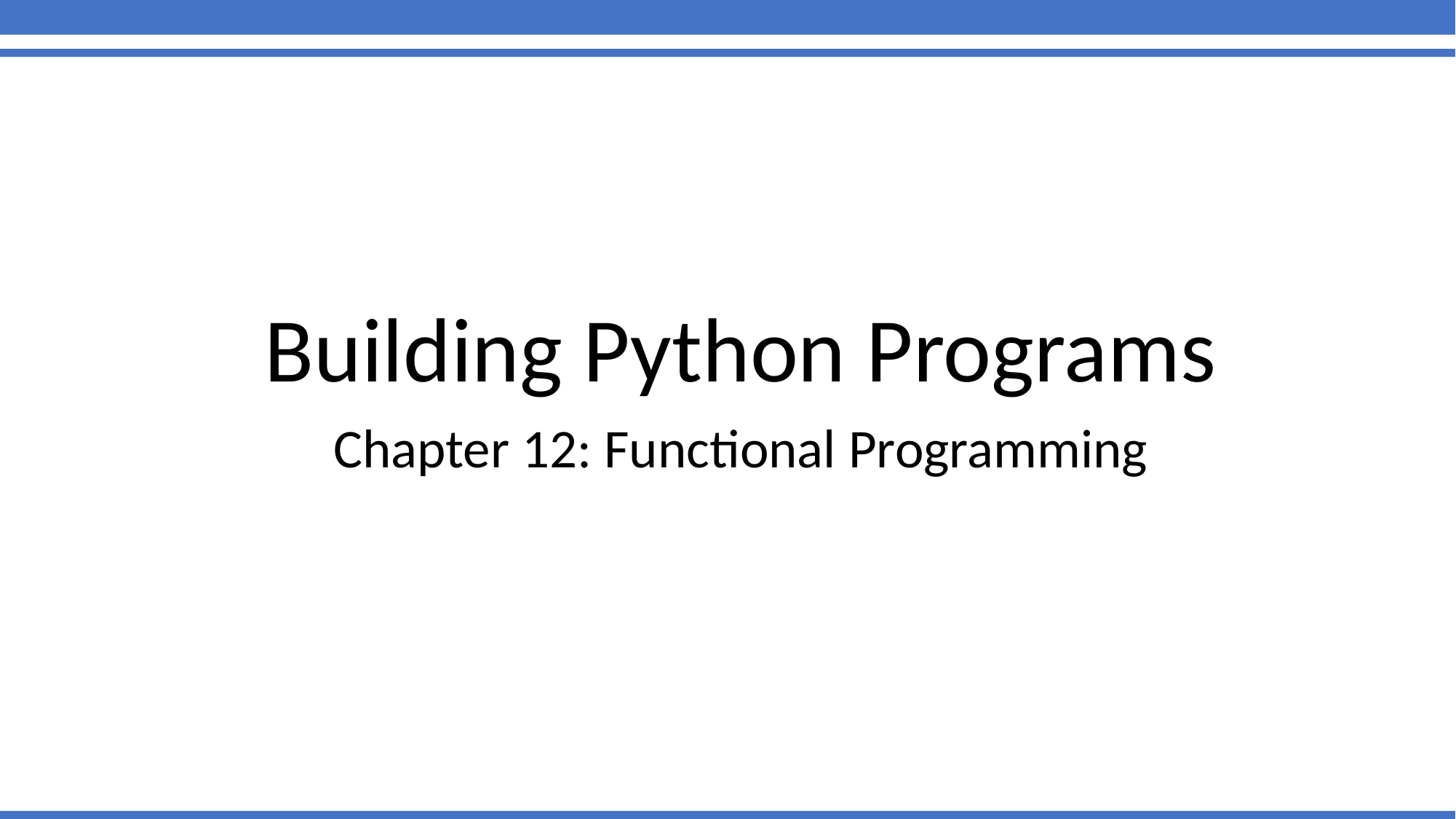

# Building Python Programs
Chapter 12: Functional Programming